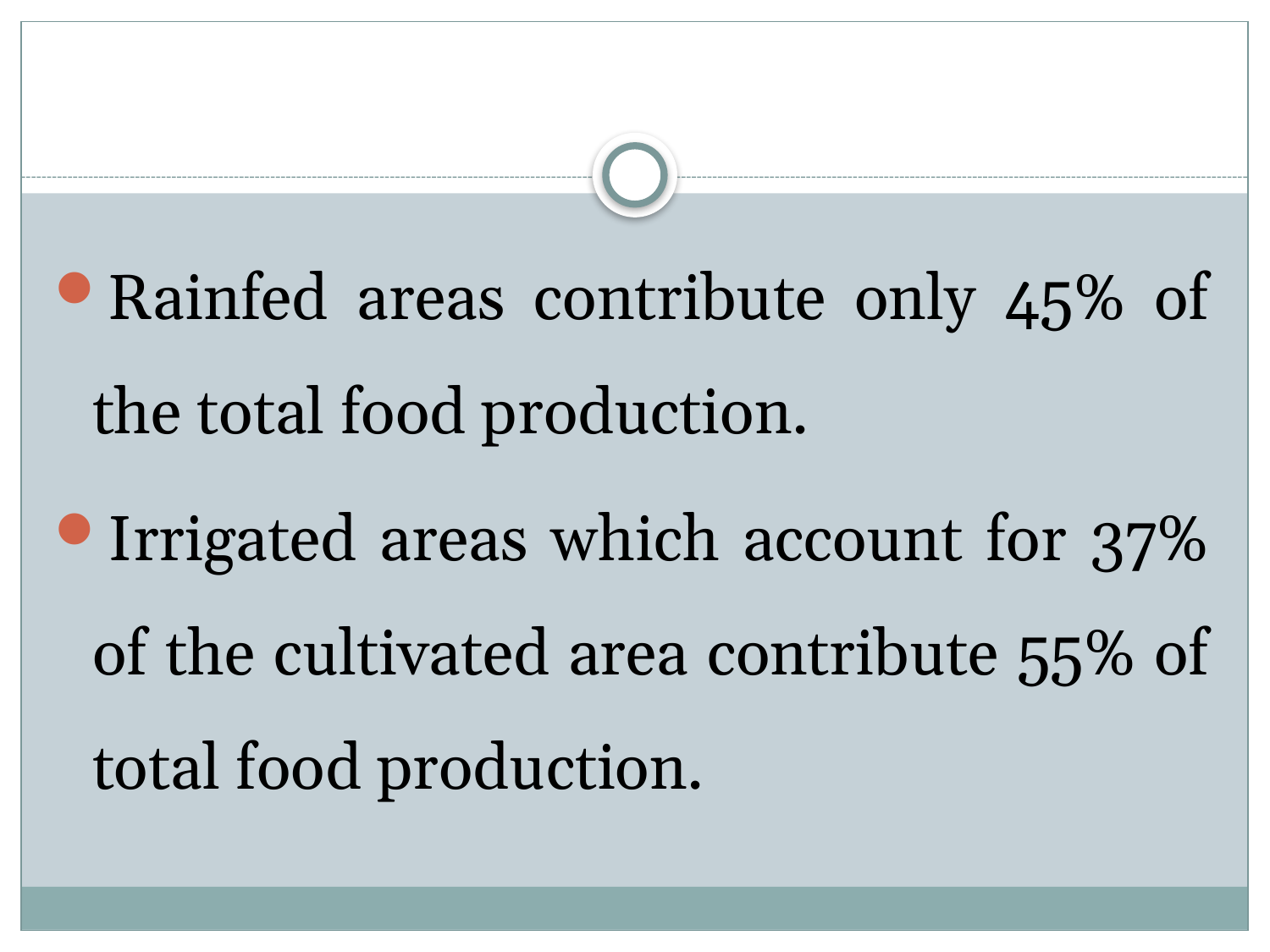

#
Rainfed areas contribute only 45% of the total food production.
Irrigated areas which account for 37% of the cultivated area contribute 55% of total food production.